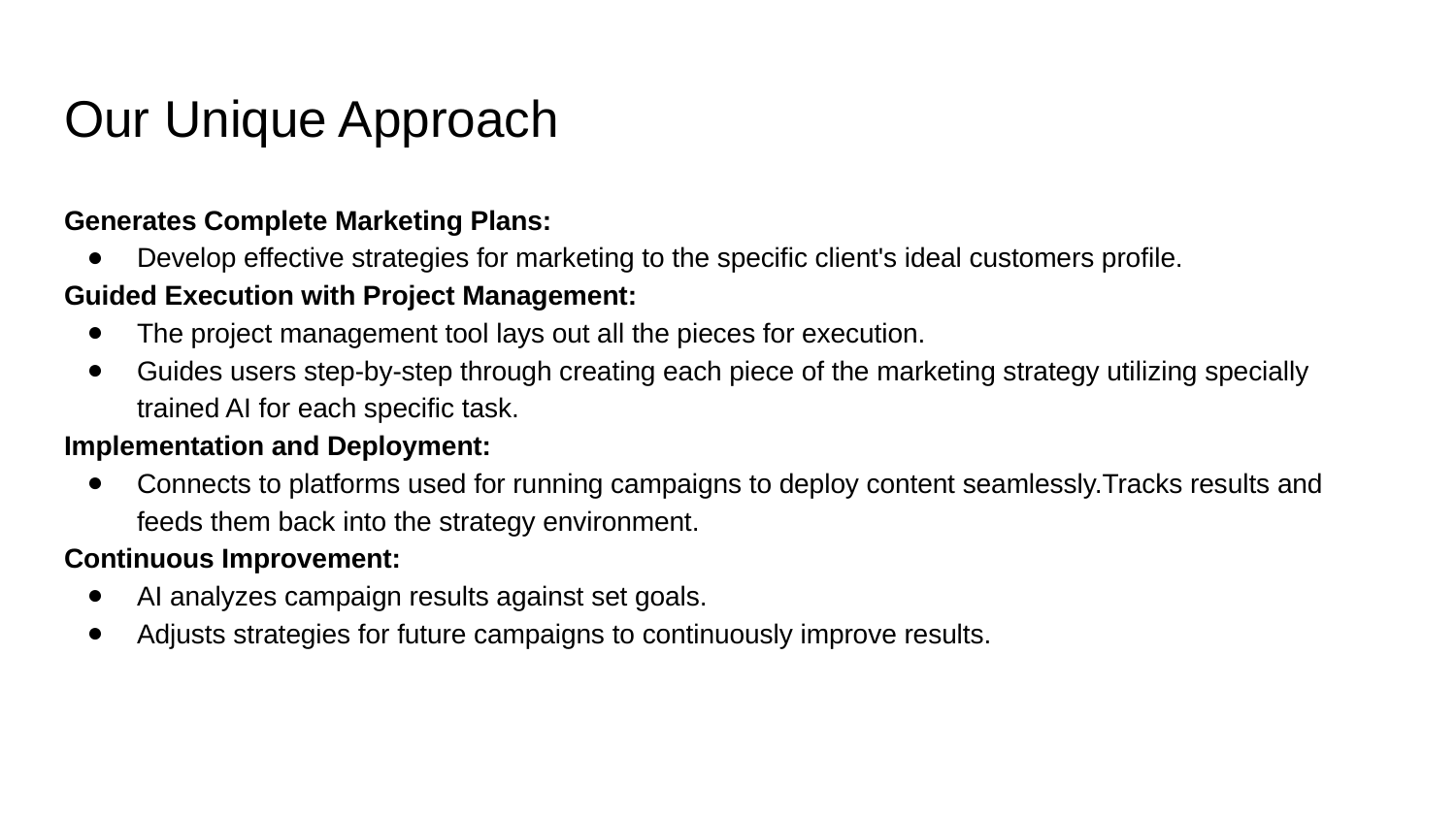

# Our Unique Approach
Generates Complete Marketing Plans:
Develop effective strategies for marketing to the specific client's ideal customers profile.
Guided Execution with Project Management:
The project management tool lays out all the pieces for execution.
Guides users step-by-step through creating each piece of the marketing strategy utilizing specially trained AI for each specific task.
Implementation and Deployment:
Connects to platforms used for running campaigns to deploy content seamlessly.Tracks results and feeds them back into the strategy environment.
Continuous Improvement:
AI analyzes campaign results against set goals.
Adjusts strategies for future campaigns to continuously improve results.